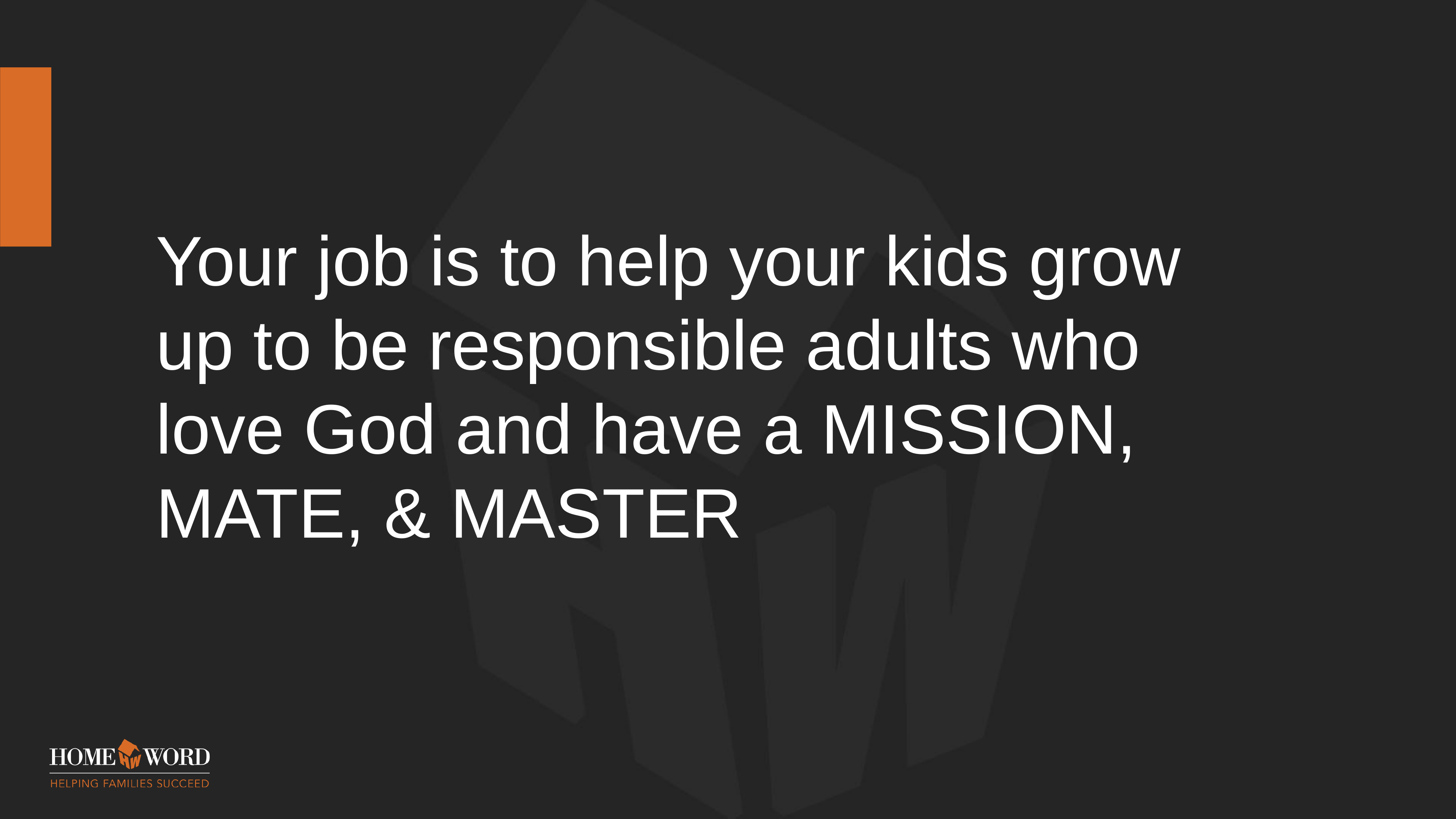

# Your job is to help your kids grow up to be responsible adults who love God and have a MISSION, MATE, & MASTER